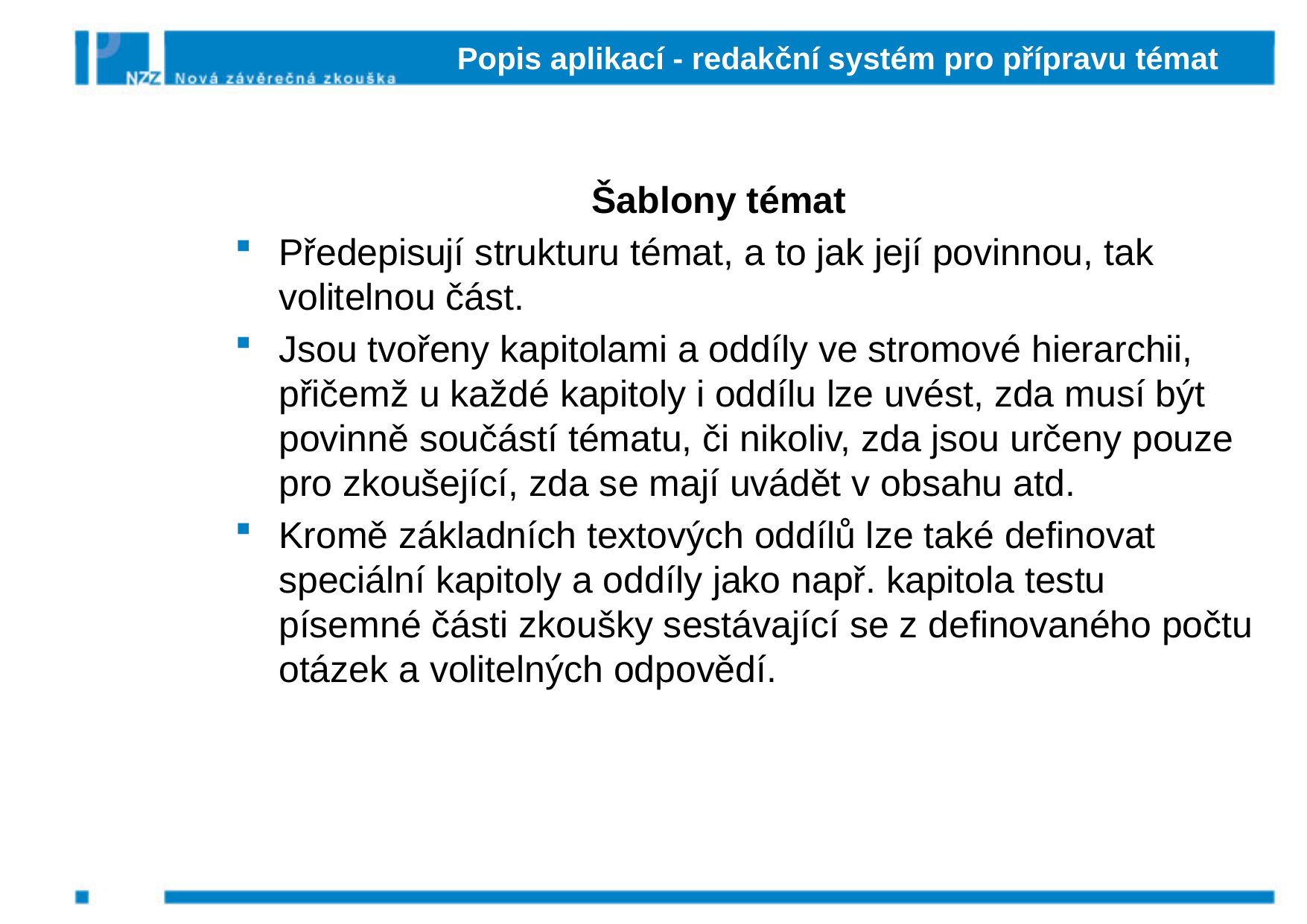

# Popis aplikací - redakční systém pro přípravu témat

Šablony témat
Předepisují strukturu témat, a to jak její povinnou, tak volitelnou část.
Jsou tvořeny kapitolami a oddíly ve stromové hierarchii, přičemž u každé kapitoly i oddílu lze uvést, zda musí být povinně součástí tématu, či nikoliv, zda jsou určeny pouze pro zkoušející, zda se mají uvádět v obsahu atd.
Kromě základních textových oddílů lze také definovat speciální kapitoly a oddíly jako např. kapitola testu písemné části zkoušky sestávající se z definovaného počtu otázek a volitelných odpovědí.